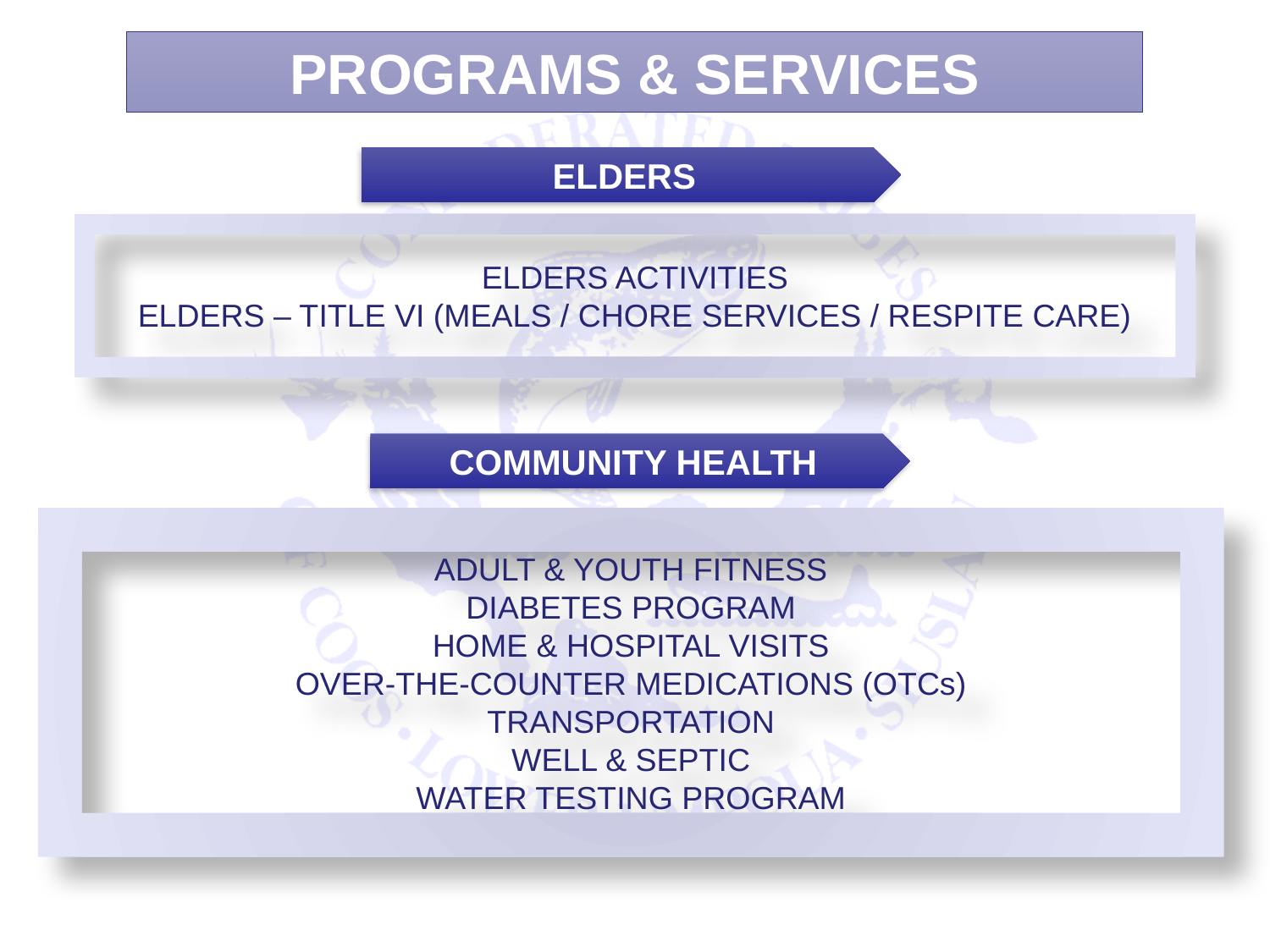

PROGRAMS & SERVICES
ELDERS

ELDERS ACTIVITIES
ELDERS – TITLE VI (MEALS / CHORE SERVICES / RESPITE CARE)

COMMUNITY HEALTH

ADULT & YOUTH FITNESS
DIABETES PROGRAM
HOME & HOSPITAL VISITS
OVER-THE-COUNTER MEDICATIONS (OTCs)
TRANSPORTATION
WELL & SEPTIC
WATER TESTING PROGRAM